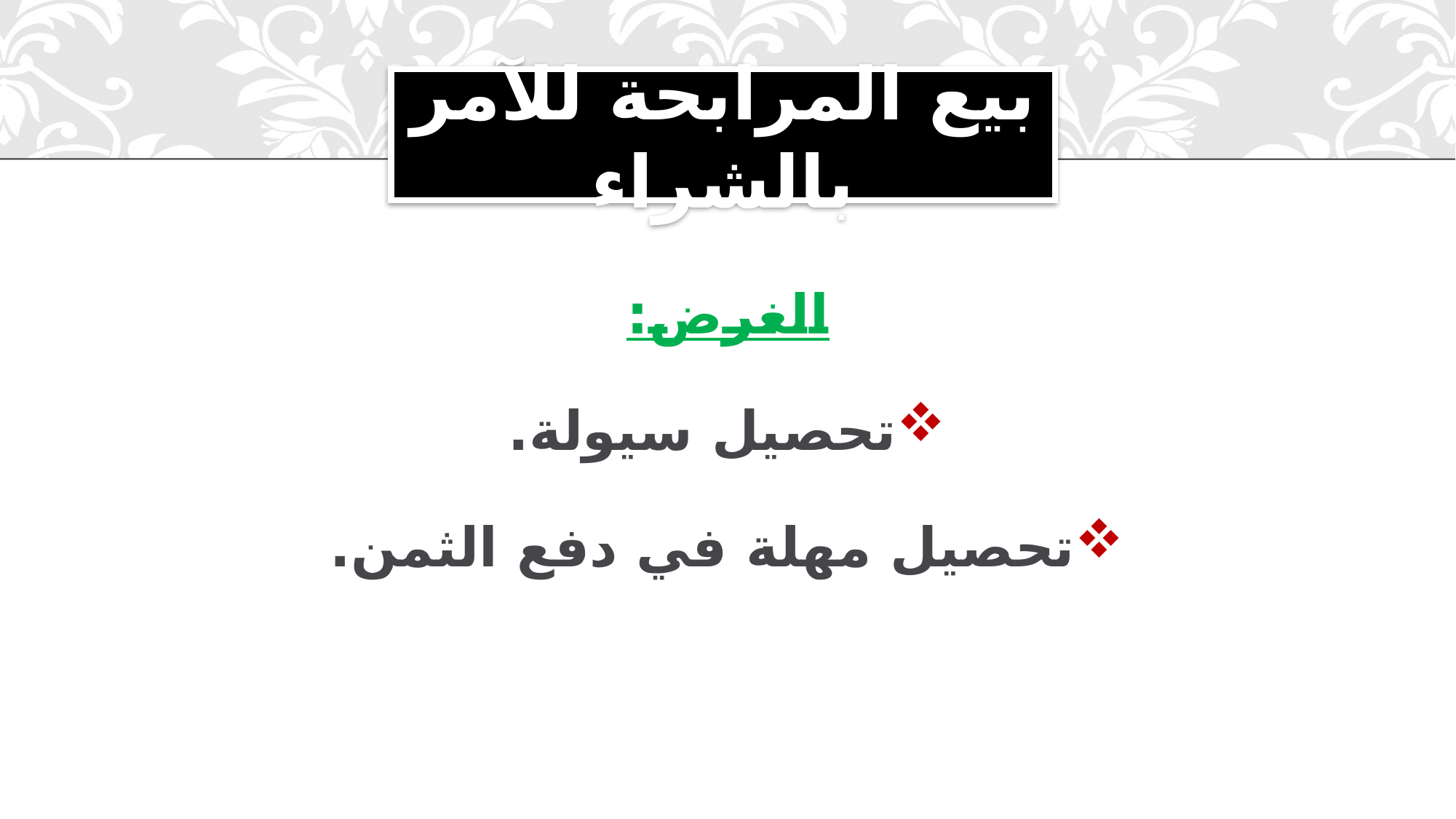

# بيع المرابحة للآمر بالشراء
الغرض:
تحصيل سيولة.
تحصيل مهلة في دفع الثمن.